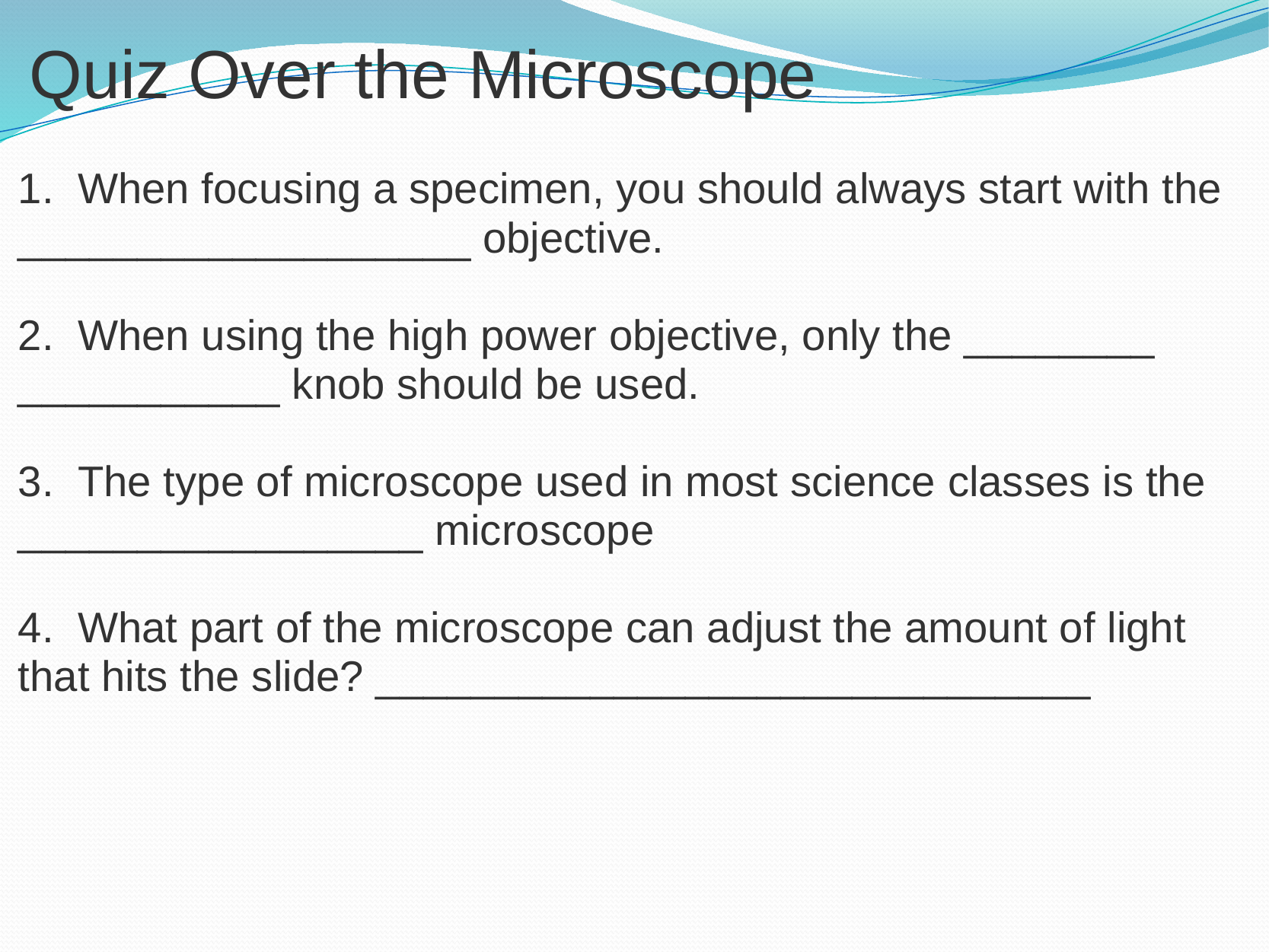

# Quiz Over the Microscope
1.  When focusing a specimen, you should always start with the ___________________ objective.

2.  When using the high power objective, only the ________   ___________ knob should be used.

3.  The type of microscope used in most science classes is the _________________ microscope

4.  What part of the microscope can adjust the amount of light that hits the slide? ______________________________